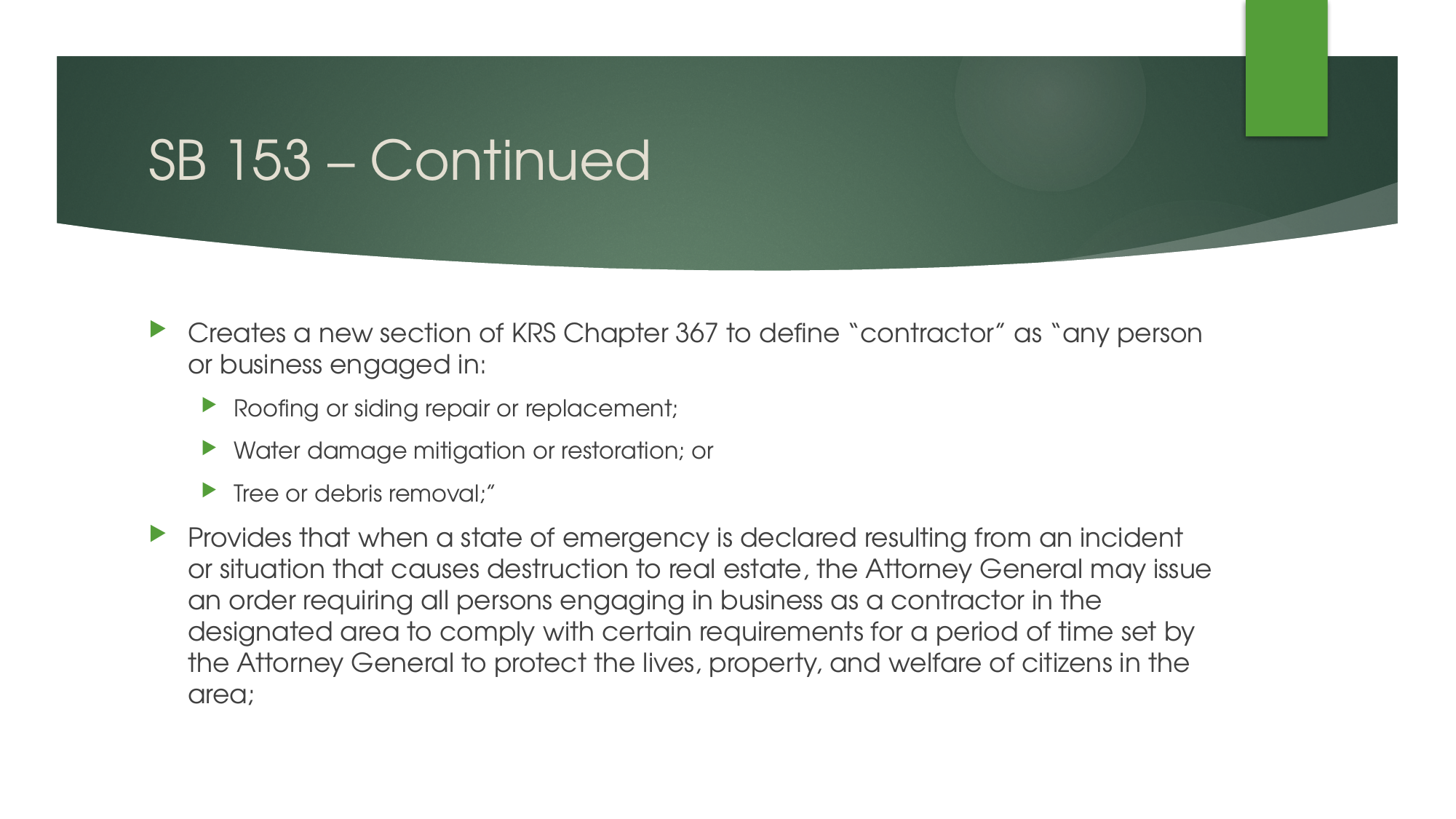

# SB 153 – Continued
Creates a new section of KRS Chapter 367 to define “contractor” as “any person or business engaged in:
Roofing or siding repair or replacement;
Water damage mitigation or restoration; or
Tree or debris removal;”
Provides that when a state of emergency is declared resulting from an incident or situation that causes destruction to real estate, the Attorney General may issue an order requiring all persons engaging in business as a contractor in the designated area to comply with certain requirements for a period of time set by the Attorney General to protect the lives, property, and welfare of citizens in the area;